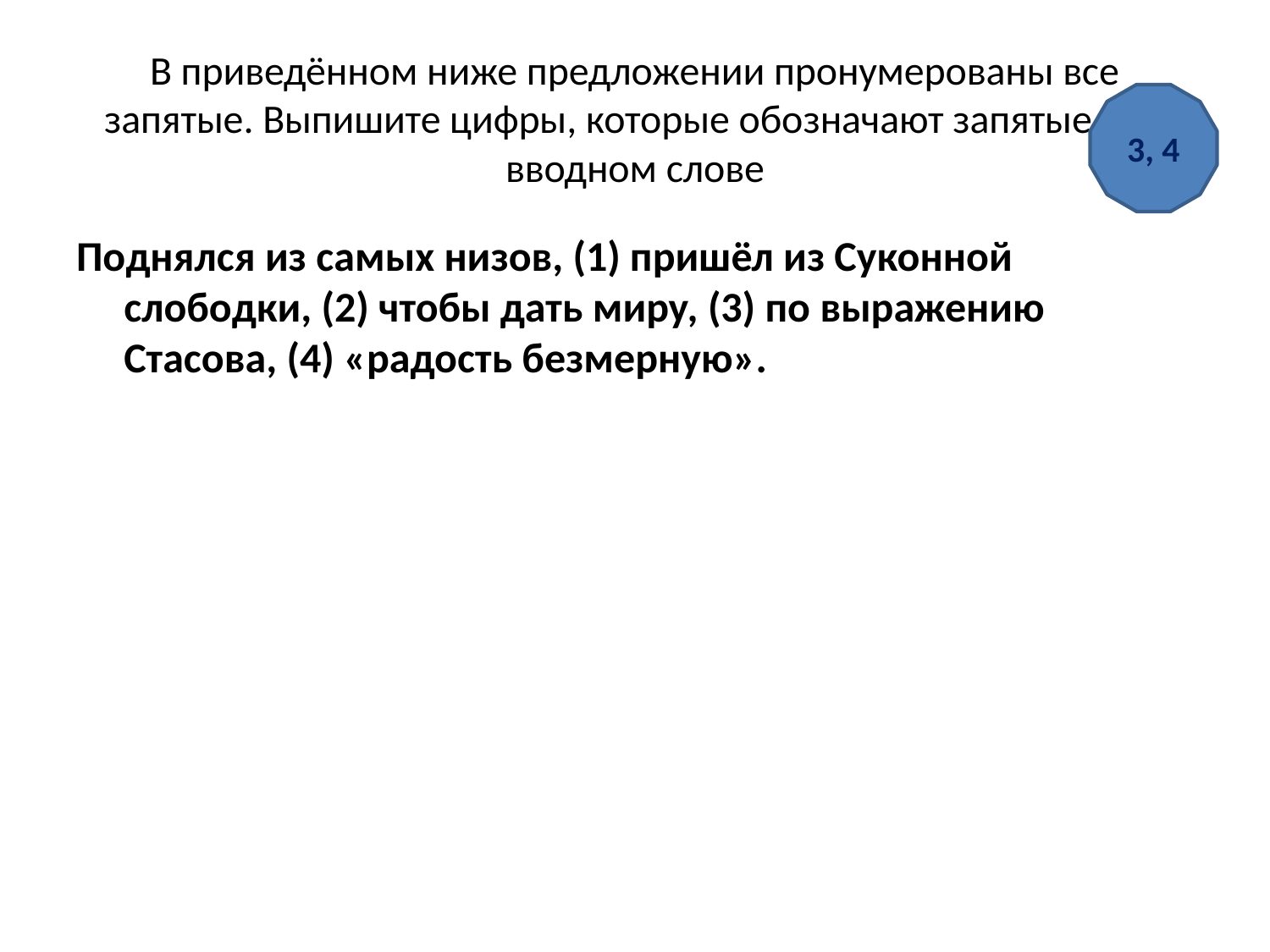

# В приведённом ниже предложении пронумерованы все запятые. Выпишите цифры, которые обозначают запятые при вводном слове
3, 4
Поднялся из самых низов, (1) пришёл из Суконной слободки, (2) чтобы дать миру, (3) по выражению Стасова, (4) «радость безмерную».